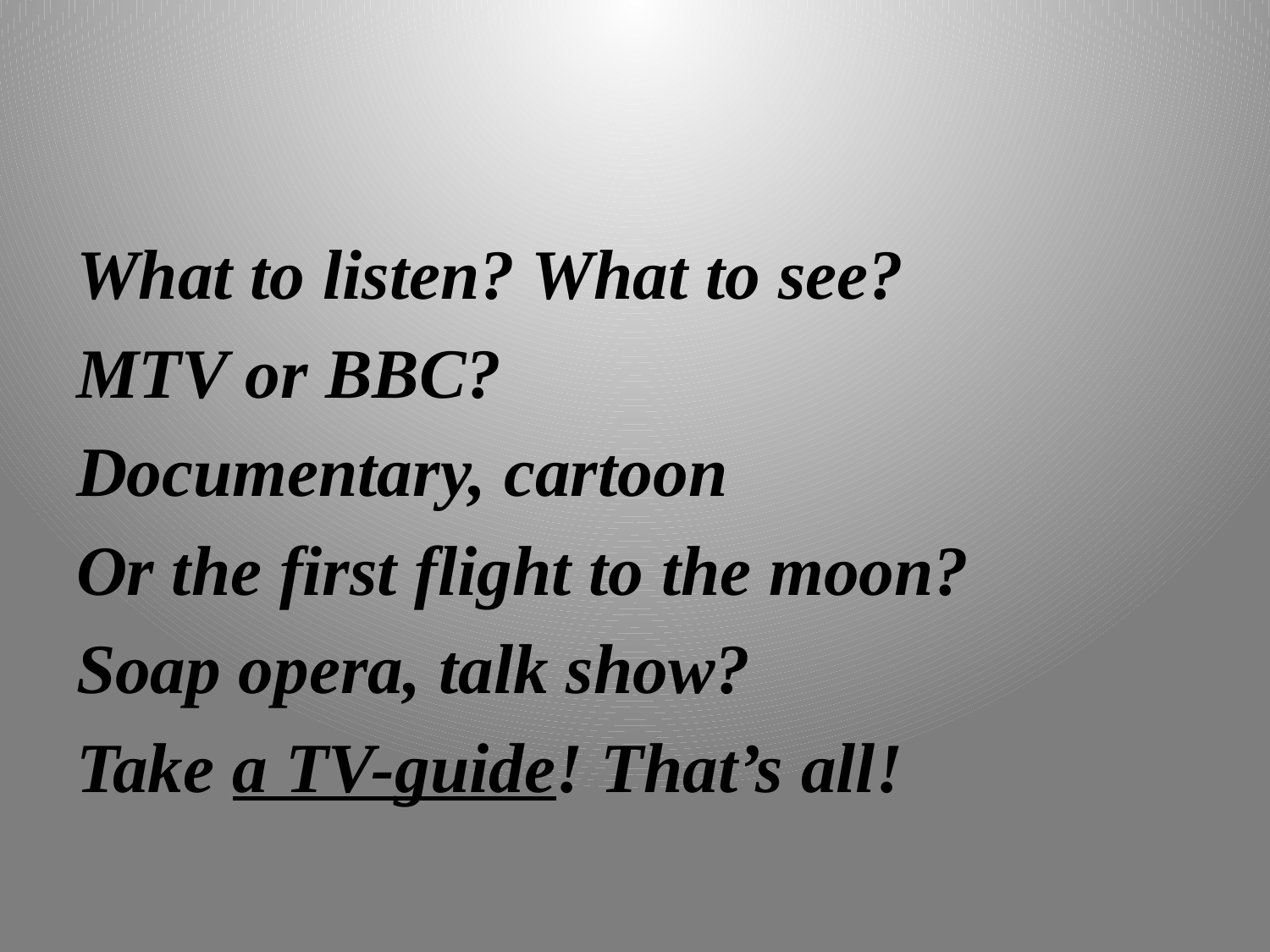

#
What to listen? What to see?
MTV or BBC?
Documentary, cartoon
Or the first flight to the moon?
Soap opera, talk show?
Take a TV-guide! That’s all!